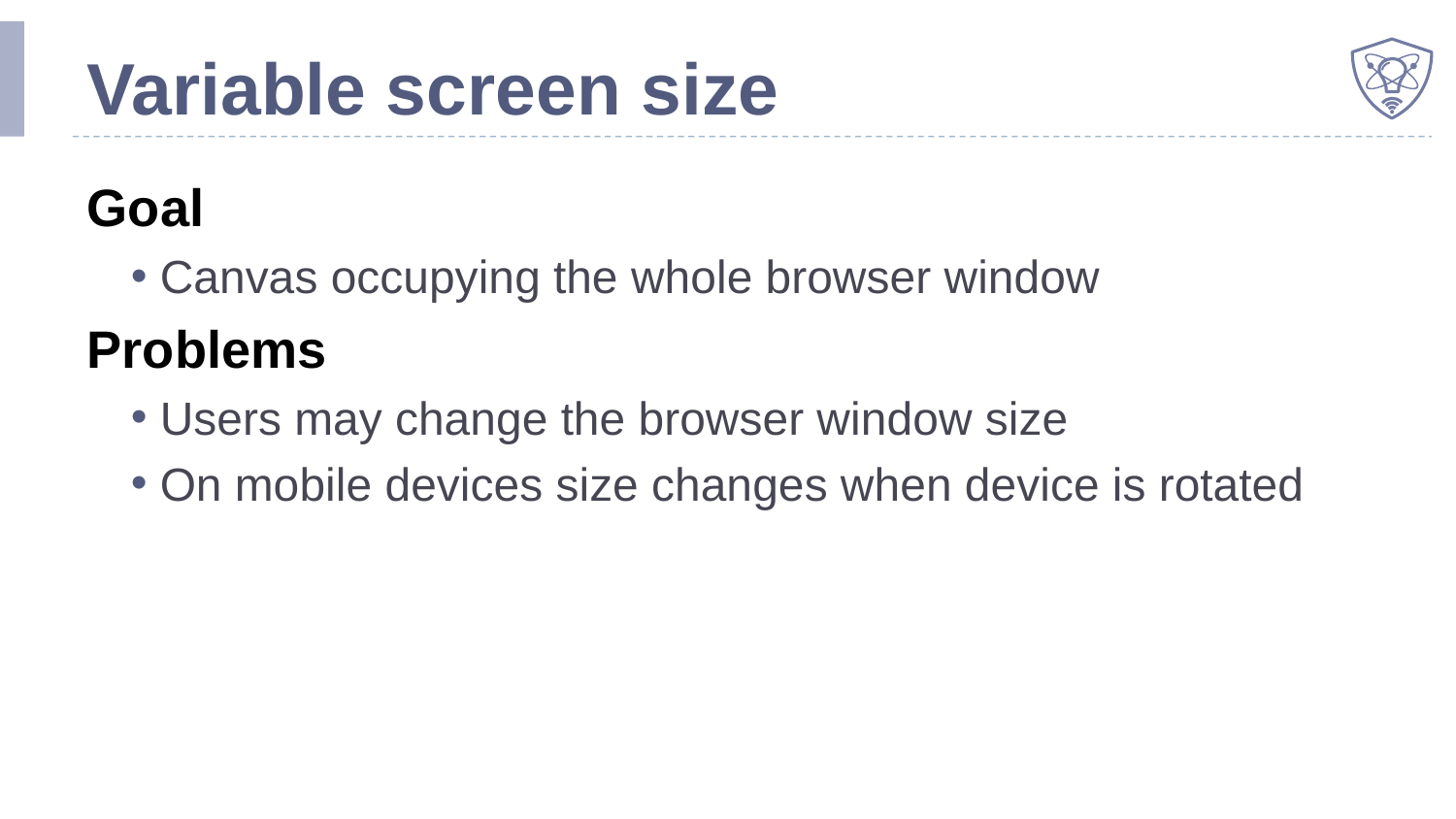

# Variable screen size
Goal
Canvas occupying the whole browser window
Problems
Users may change the browser window size
On mobile devices size changes when device is rotated